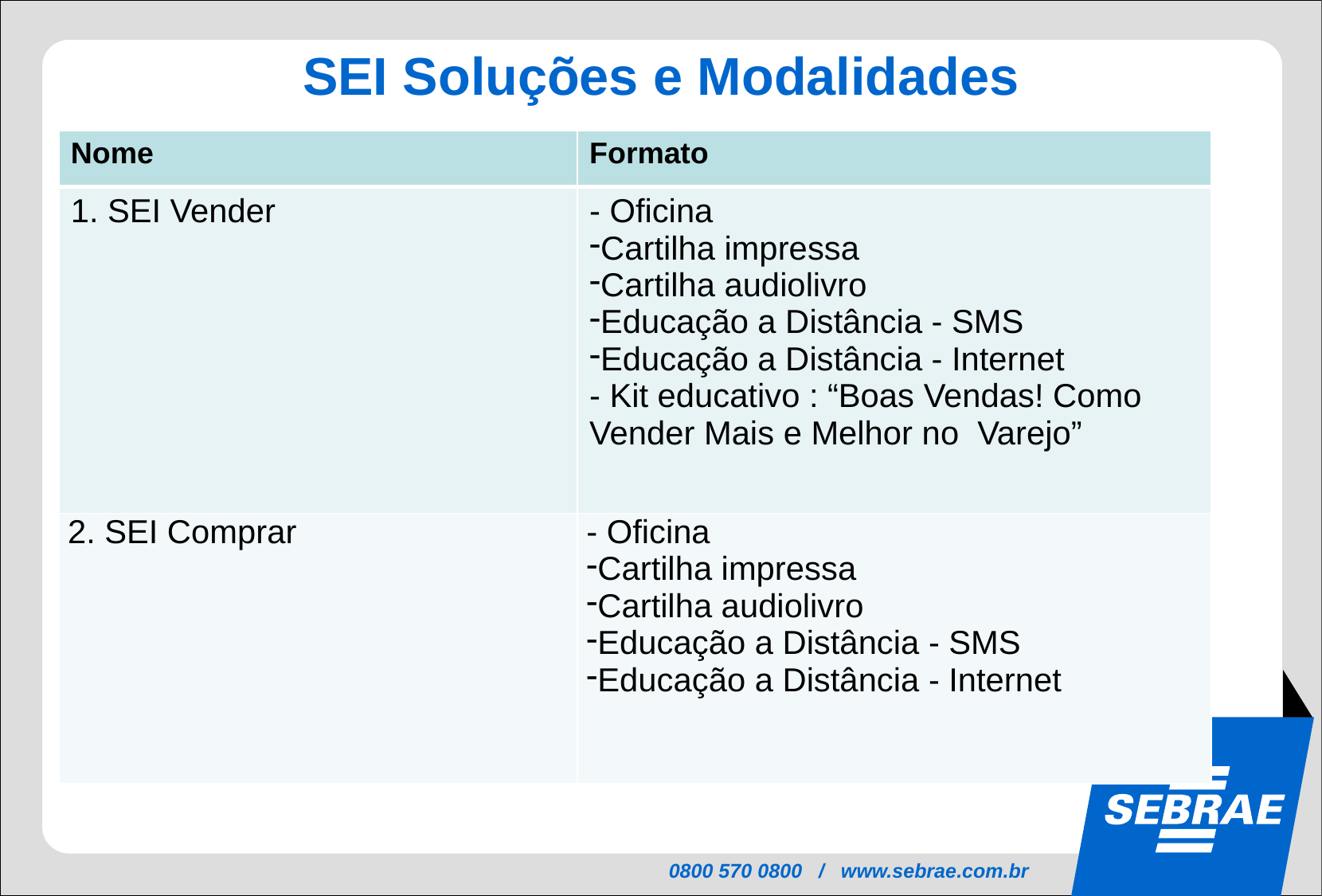

# SEI Soluções e Modalidades
| Nome | Formato |
| --- | --- |
| 1. SEI Vender | - Oficina Cartilha impressa Cartilha audiolivro Educação a Distância - SMS   Educação a Distância - Internet - Kit educativo : “Boas Vendas! Como Vender Mais e Melhor no Varejo” |
| 2. SEI Comprar | - Oficina Cartilha impressa Cartilha audiolivro Educação a Distância - SMS   Educação a Distância - Internet |